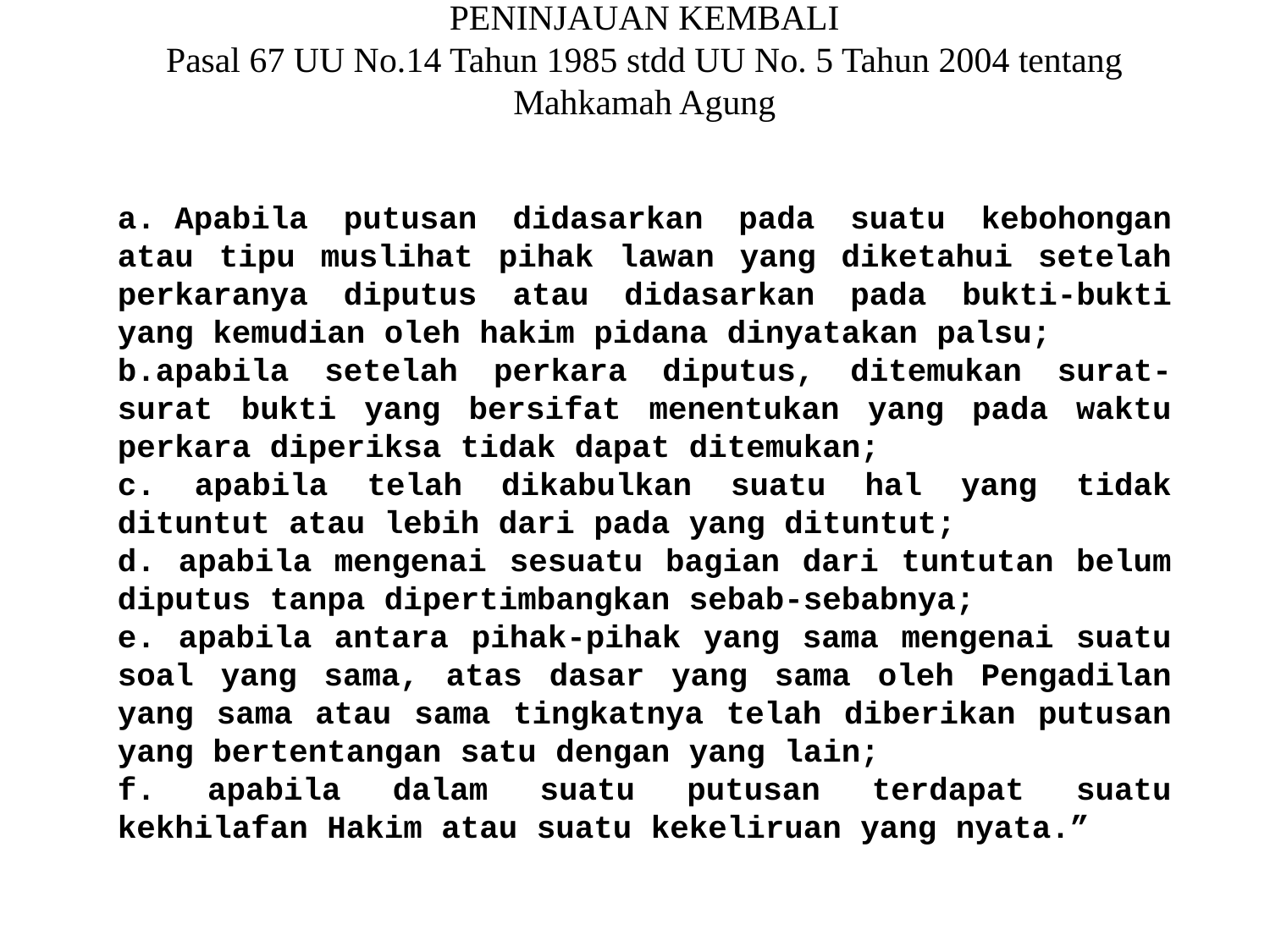

# PENINJAUAN KEMBALI Pasal 67 UU No.14 Tahun 1985 stdd UU No. 5 Tahun 2004 tentang Mahkamah Agung
a. Apabila putusan didasarkan pada suatu kebohongan atau tipu muslihat pihak lawan yang diketahui setelah perkaranya diputus atau didasarkan pada bukti-bukti yang kemudian oleh hakim pidana dinyatakan palsu;
b.apabila setelah perkara diputus, ditemukan surat-surat bukti yang bersifat menentukan yang pada waktu perkara diperiksa tidak dapat ditemukan;
c. apabila telah dikabulkan suatu hal yang tidak dituntut atau lebih dari pada yang dituntut;
d. apabila mengenai sesuatu bagian dari tuntutan belum diputus tanpa dipertimbangkan sebab-sebabnya;
e. apabila antara pihak-pihak yang sama mengenai suatu soal yang sama, atas dasar yang sama oleh Pengadilan yang sama atau sama tingkatnya telah diberikan putusan yang bertentangan satu dengan yang lain;
f. apabila dalam suatu putusan terdapat suatu kekhilafan Hakim atau suatu kekeliruan yang nyata.”